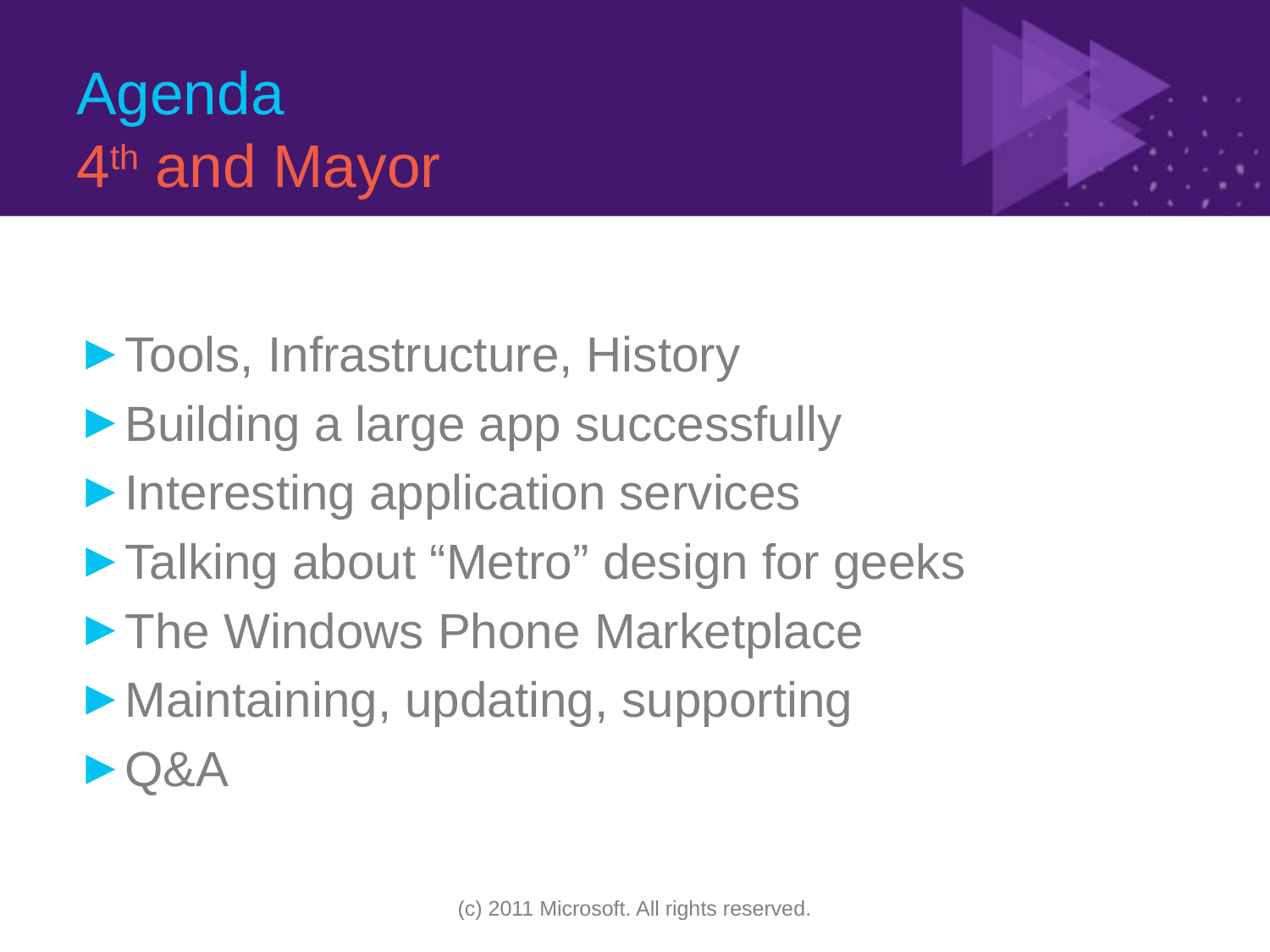

# Agenda 4th and Mayor
Tools, Infrastructure, History
Building a large app successfully
Interesting application services
Talking about “Metro” design for geeks
The Windows Phone Marketplace
Maintaining, updating, supporting
Q&A
(c) 2011 Microsoft. All rights reserved.